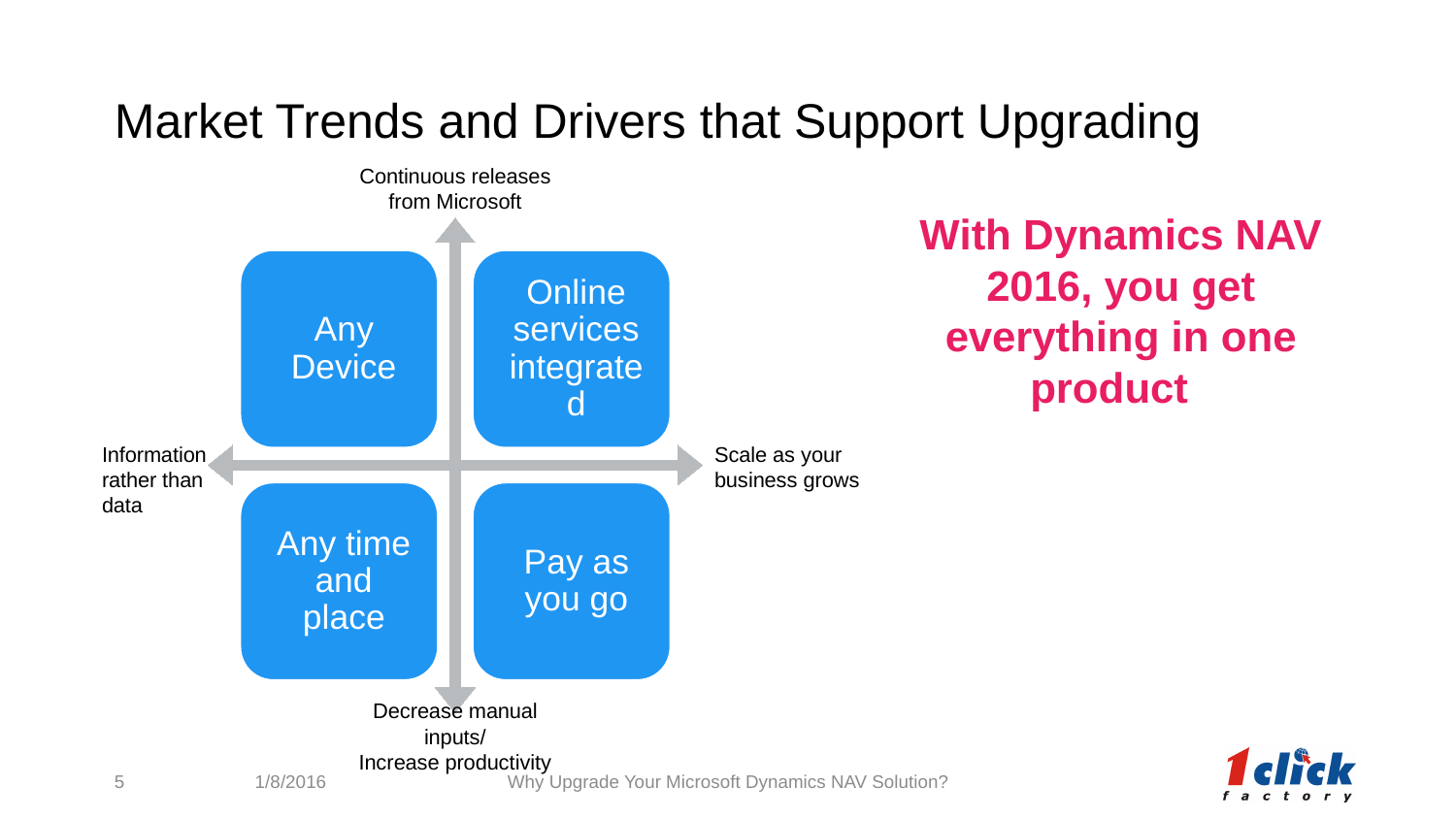

# Market Trends and Drivers that Support Upgrading
Continuous releases from Microsoft
With Dynamics NAV 2016, you get everything in one product
Any Device
Online services integrated
Any time and place
Pay as you go
Information rather than data
Scale as your business grows
Decrease manual inputs/
Increase productivity
5
1/8/2016
Why Upgrade Your Microsoft Dynamics NAV Solution?